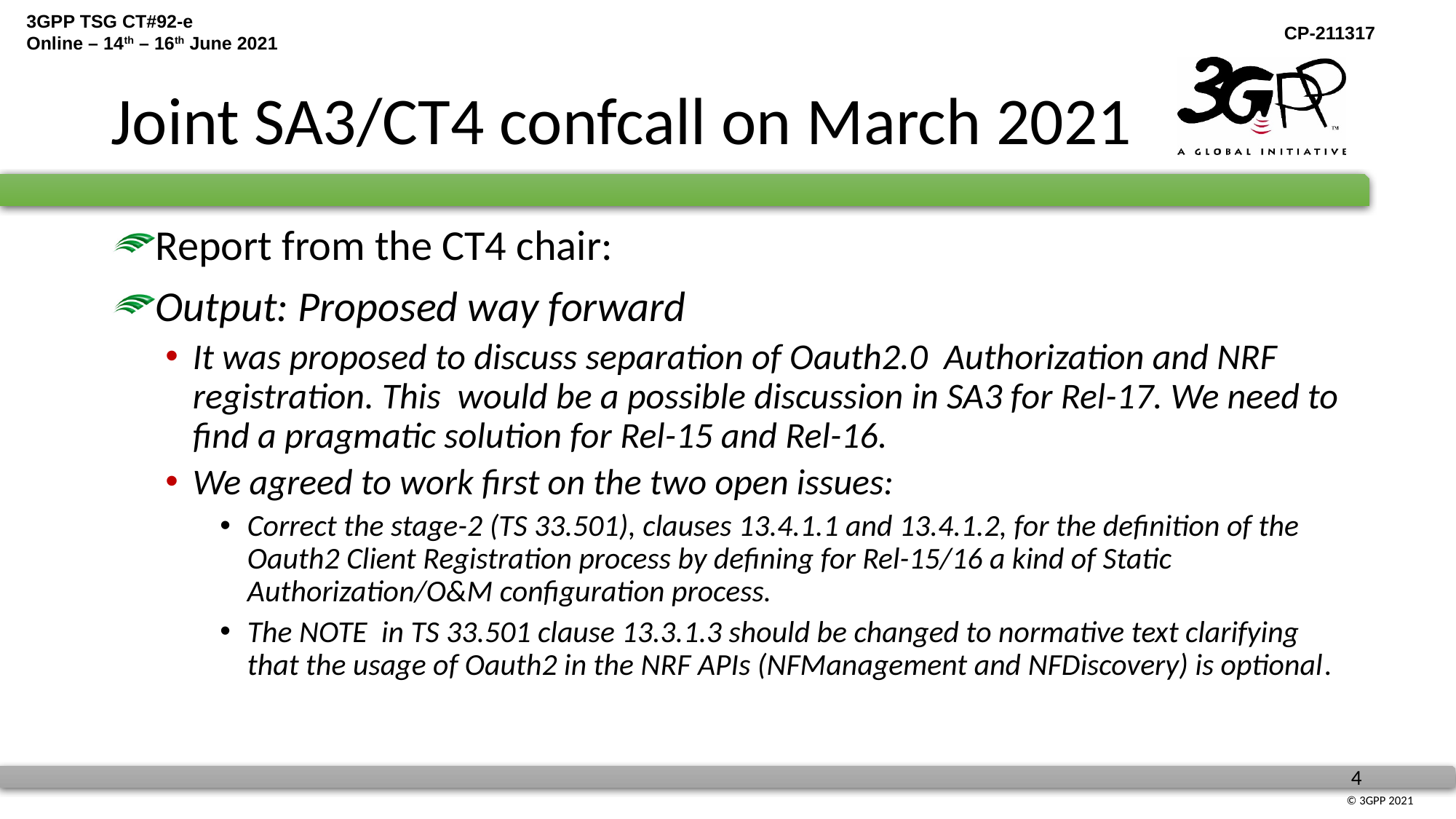

# Joint SA3/CT4 confcall on March 2021
Report from the CT4 chair:
Output: Proposed way forward
It was proposed to discuss separation of Oauth2.0  Authorization and NRF registration. This  would be a possible discussion in SA3 for Rel-17. We need to find a pragmatic solution for Rel-15 and Rel-16.
We agreed to work first on the two open issues:
Correct the stage-2 (TS 33.501), clauses 13.4.1.1 and 13.4.1.2, for the definition of the Oauth2 Client Registration process by defining for Rel-15/16 a kind of Static Authorization/O&M configuration process.
The NOTE  in TS 33.501 clause 13.3.1.3 should be changed to normative text clarifying that the usage of Oauth2 in the NRF APIs (NFManagement and NFDiscovery) is optional.